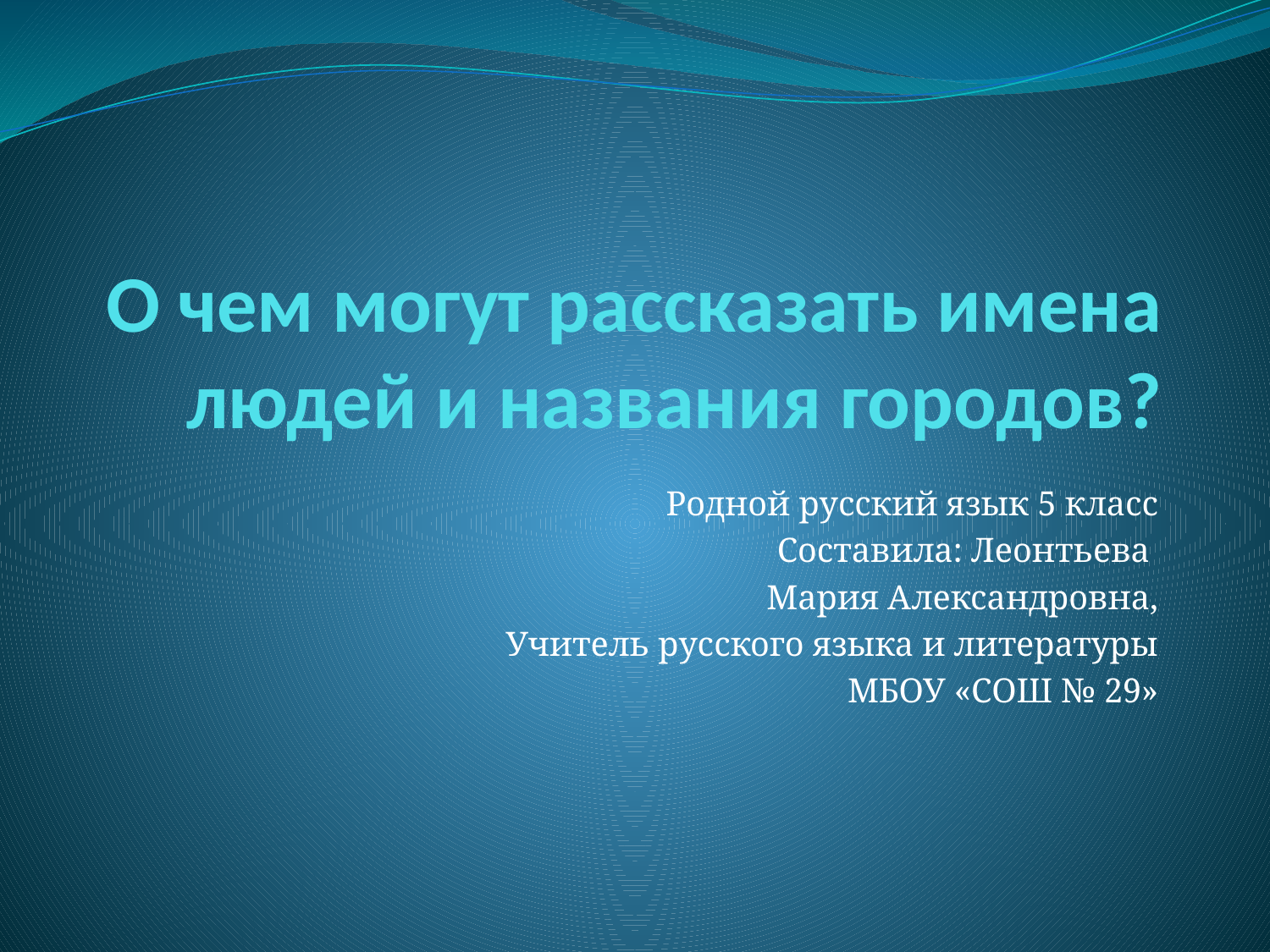

# О чем могут рассказать имена людей и названия городов?
Родной русский язык 5 класс
Составила: Леонтьева
Мария Александровна,
Учитель русского языка и литературы
МБОУ «СОШ № 29»